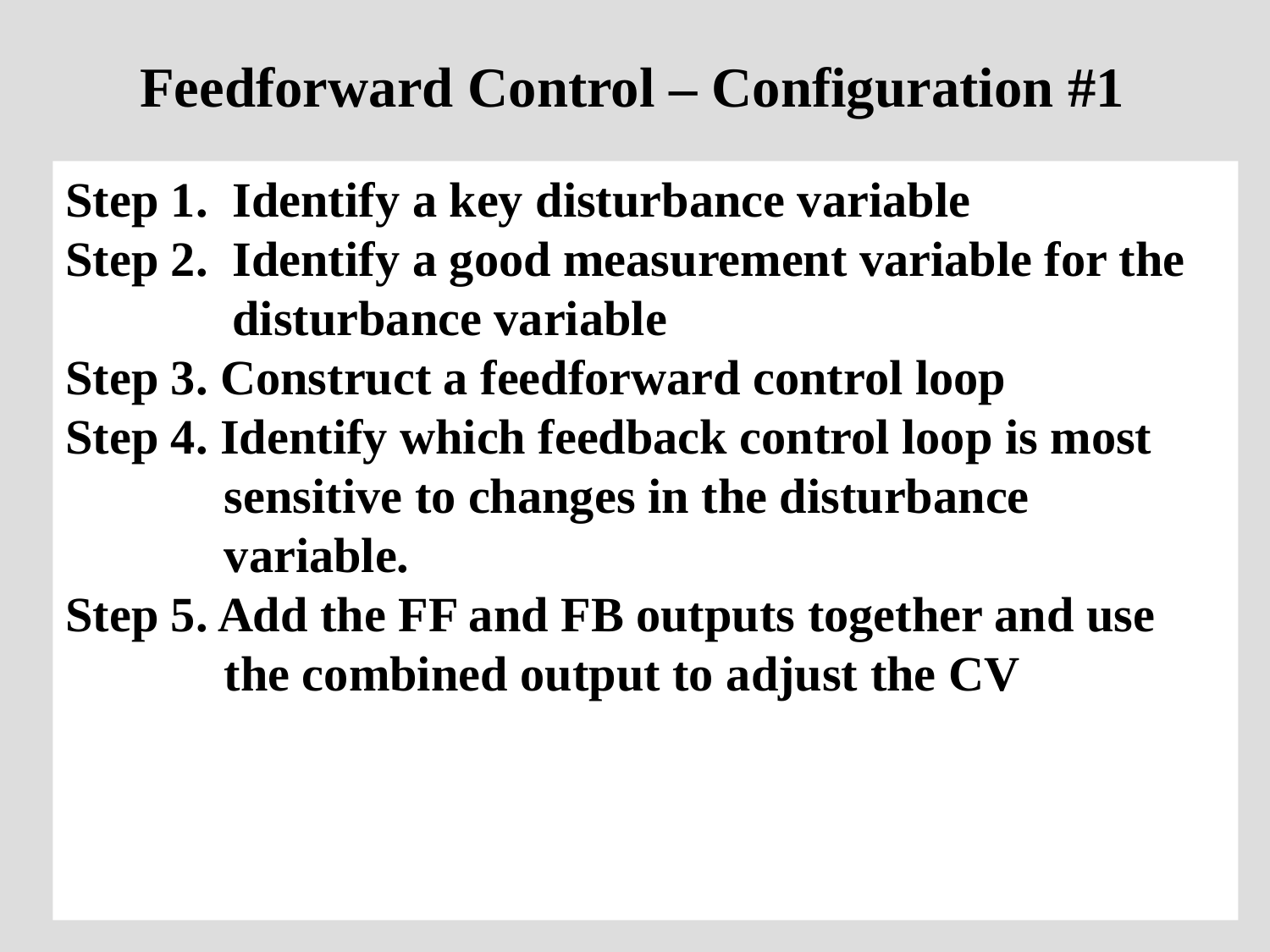

# Feedforward Control – Configuration #1
Step 1.  Identify a key disturbance variable
Step 2.  Identify a good measurement variable for the disturbance variable
Step 3. Construct a feedforward control loop
Step 4. Identify which feedback control loop is most sensitive to changes in the disturbance variable.
Step 5. Add the FF and FB outputs together and use the combined output to adjust the CV